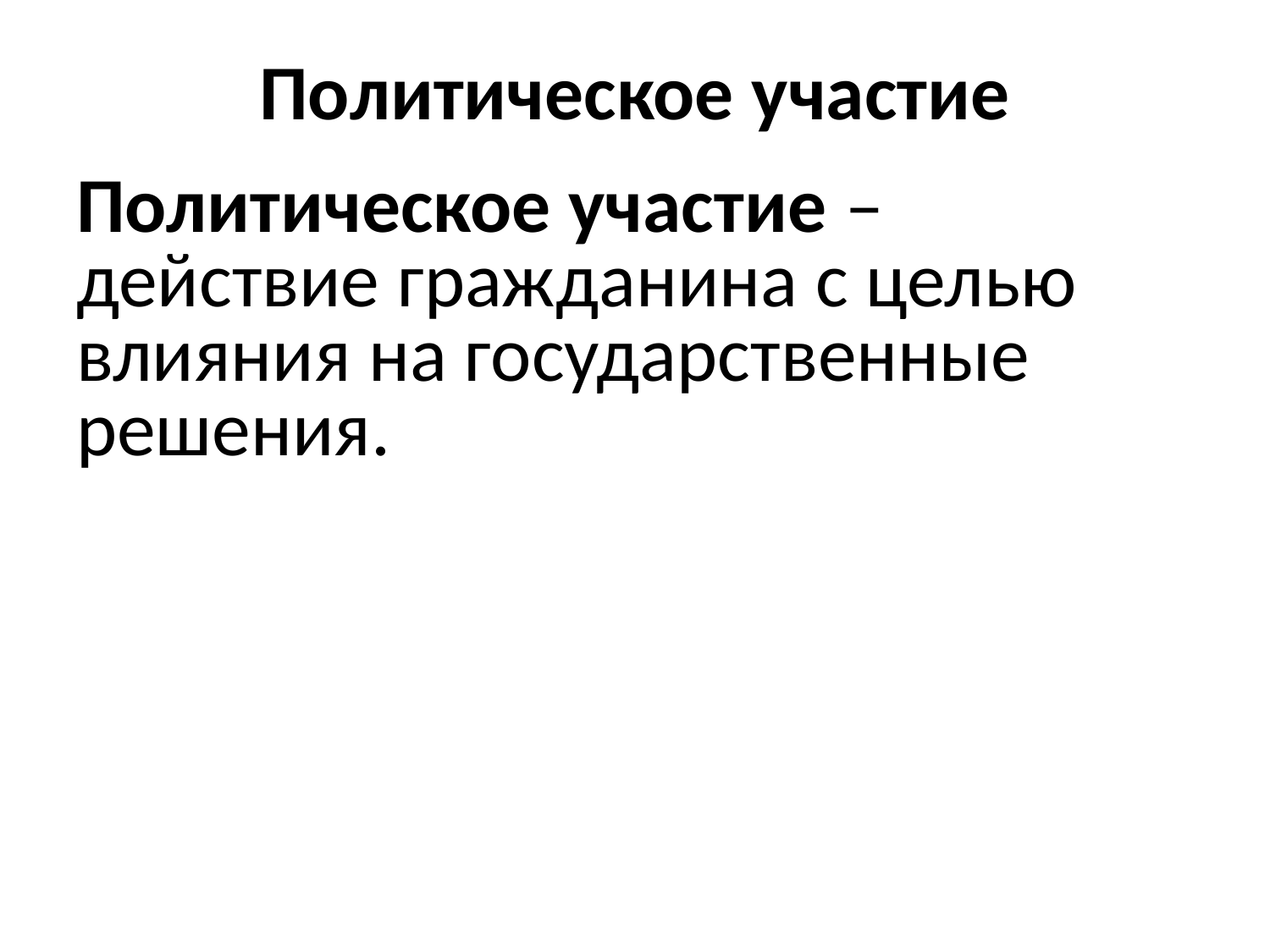

# Политическое участие
Политическое участие – действие гражданина с целью влияния на государственные решения.